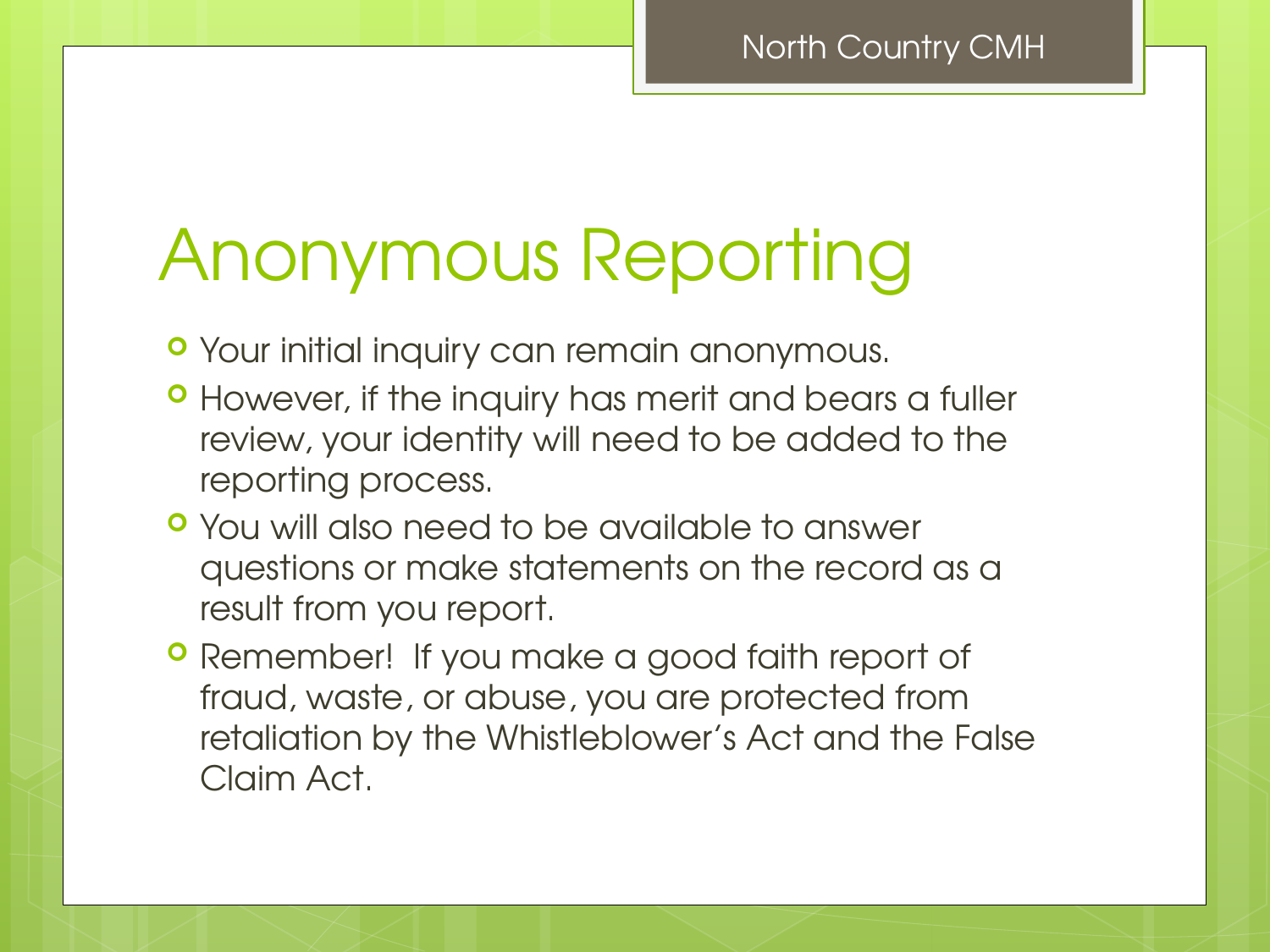

# Anonymous Reporting
Your initial inquiry can remain anonymous.
However, if the inquiry has merit and bears a fuller review, your identity will need to be added to the reporting process.
You will also need to be available to answer questions or make statements on the record as a  result from you report.
Remember!  If you make a good faith report of fraud, waste, or abuse, you are protected from retaliation by the Whistleblower’s Act and the False Claim Act.